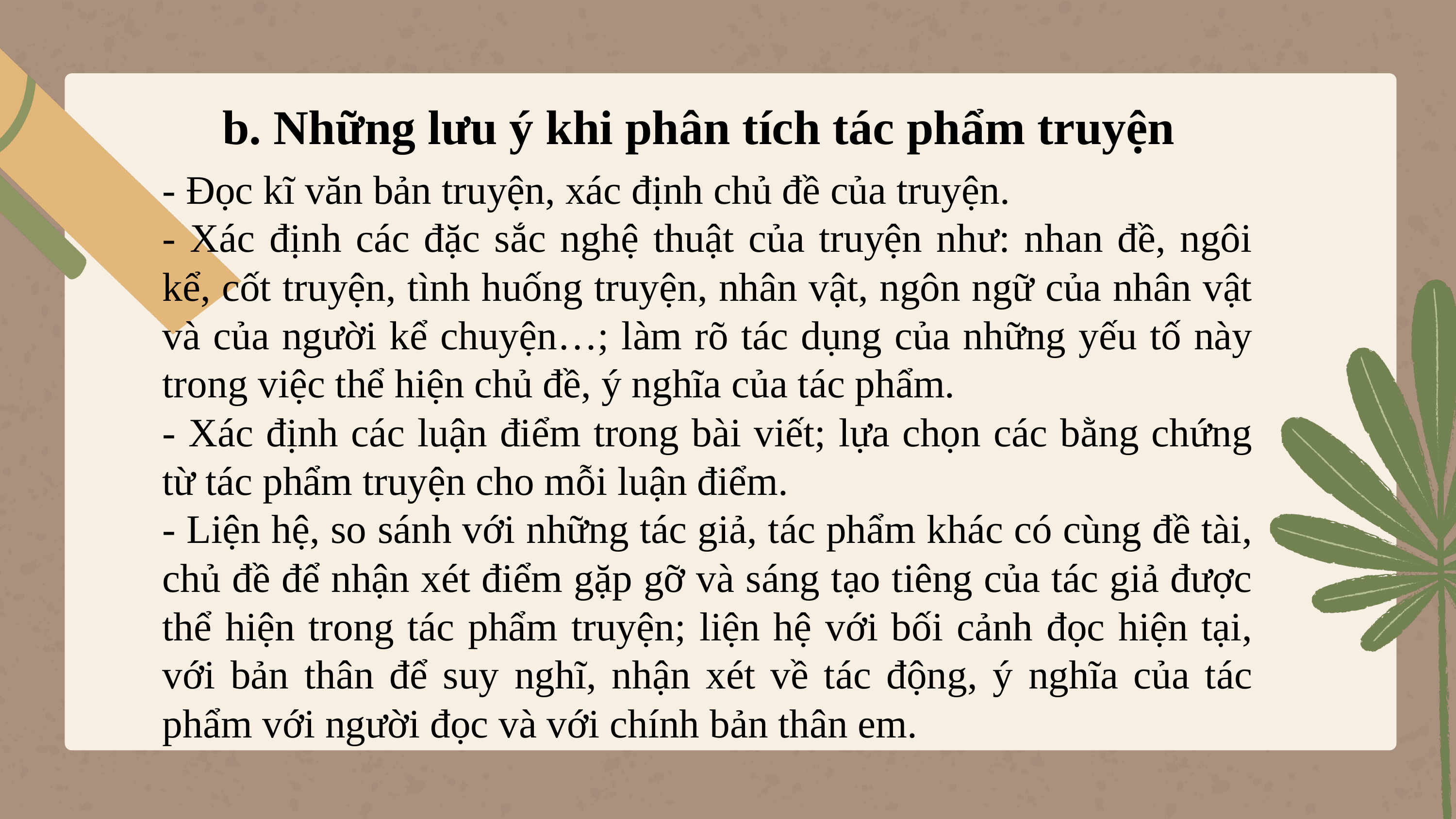

b. Những lưu ý khi phân tích tác phẩm truyện
- Đọc kĩ văn bản truyện, xác định chủ đề của truyện.
- Xác định các đặc sắc nghệ thuật của truyện như: nhan đề, ngôi kể, cốt truyện, tình huống truyện, nhân vật, ngôn ngữ của nhân vật và của người kể chuyện…; làm rõ tác dụng của những yếu tố này trong việc thể hiện chủ đề, ý nghĩa của tác phẩm.
- Xác định các luận điểm trong bài viết; lựa chọn các bằng chứng từ tác phẩm truyện cho mỗi luận điểm.
- Liện hệ, so sánh với những tác giả, tác phẩm khác có cùng đề tài, chủ đề để nhận xét điểm gặp gỡ và sáng tạo tiêng của tác giả được thể hiện trong tác phẩm truyện; liện hệ với bối cảnh đọc hiện tại, với bản thân để suy nghĩ, nhận xét về tác động, ý nghĩa của tác phẩm với người đọc và với chính bản thân em.